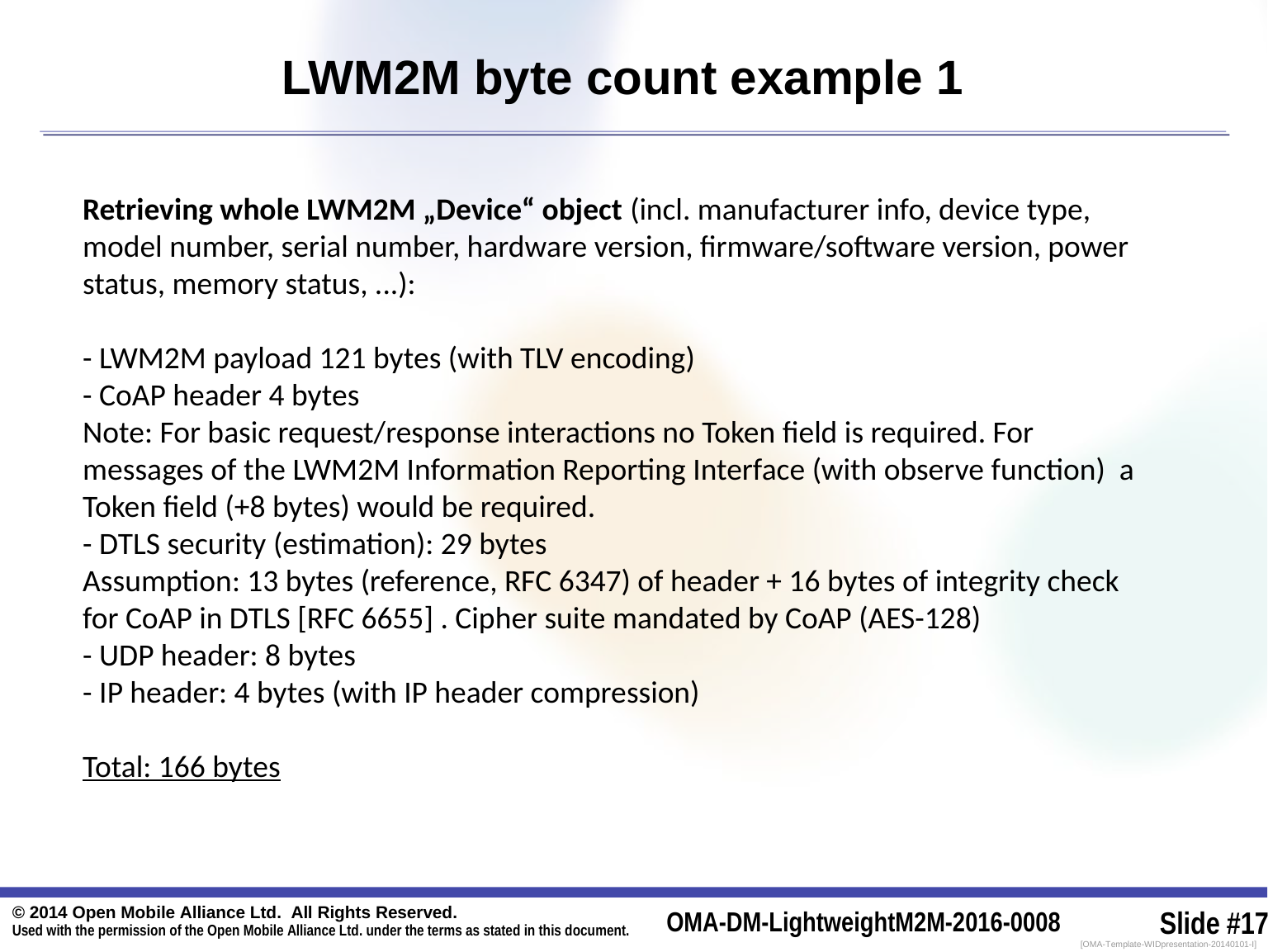

# LWM2M byte count example 1

Retrieving whole LWM2M „Device“ object (incl. manufacturer info, device type, model number, serial number, hardware version, firmware/software version, power status, memory status, ...):

- LWM2M payload 121 bytes (with TLV encoding)
- CoAP header 4 bytes
Note: For basic request/response interactions no Token field is required. For messages of the LWM2M Information Reporting Interface (with observe function)  a Token field (+8 bytes) would be required.
- DTLS security (estimation): 29 bytes
Assumption: 13 bytes (reference, RFC 6347) of header + 16 bytes of integrity check for CoAP in DTLS [RFC 6655] . Cipher suite mandated by CoAP (AES-128)
- UDP header: 8 bytes
- IP header: 4 bytes (with IP header compression)

Total: 166 bytes

© 2014 Open Mobile Alliance Ltd.  All Rights Reserved.
Used with the permission of the Open Mobile Alliance Ltd. under the terms as stated in this document.
OMA-DM-LightweightM2M-2016-0008
Slide #17
[OMA-Template-WIDpresentation-20140101-I]